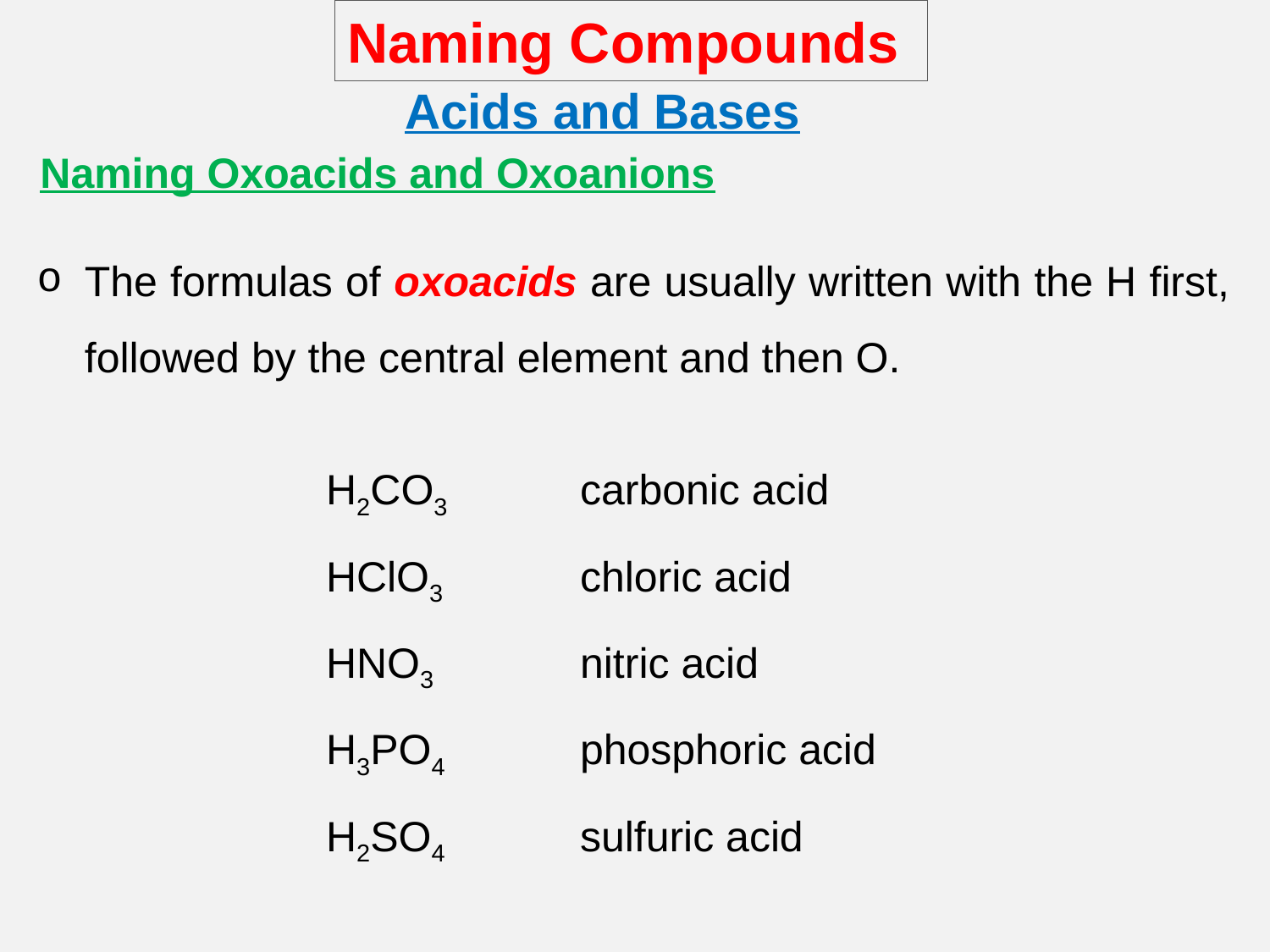

Naming Compounds
Acids and Bases
Naming Oxoacids and Oxoanions
The formulas of oxoacids are usually written with the H first, followed by the central element and then O.
H2CO3 	carbonic acid
HClO3 	chloric acid
HNO3 		nitric acid
H3PO4 	phosphoric acid
H2SO4 	sulfuric acid